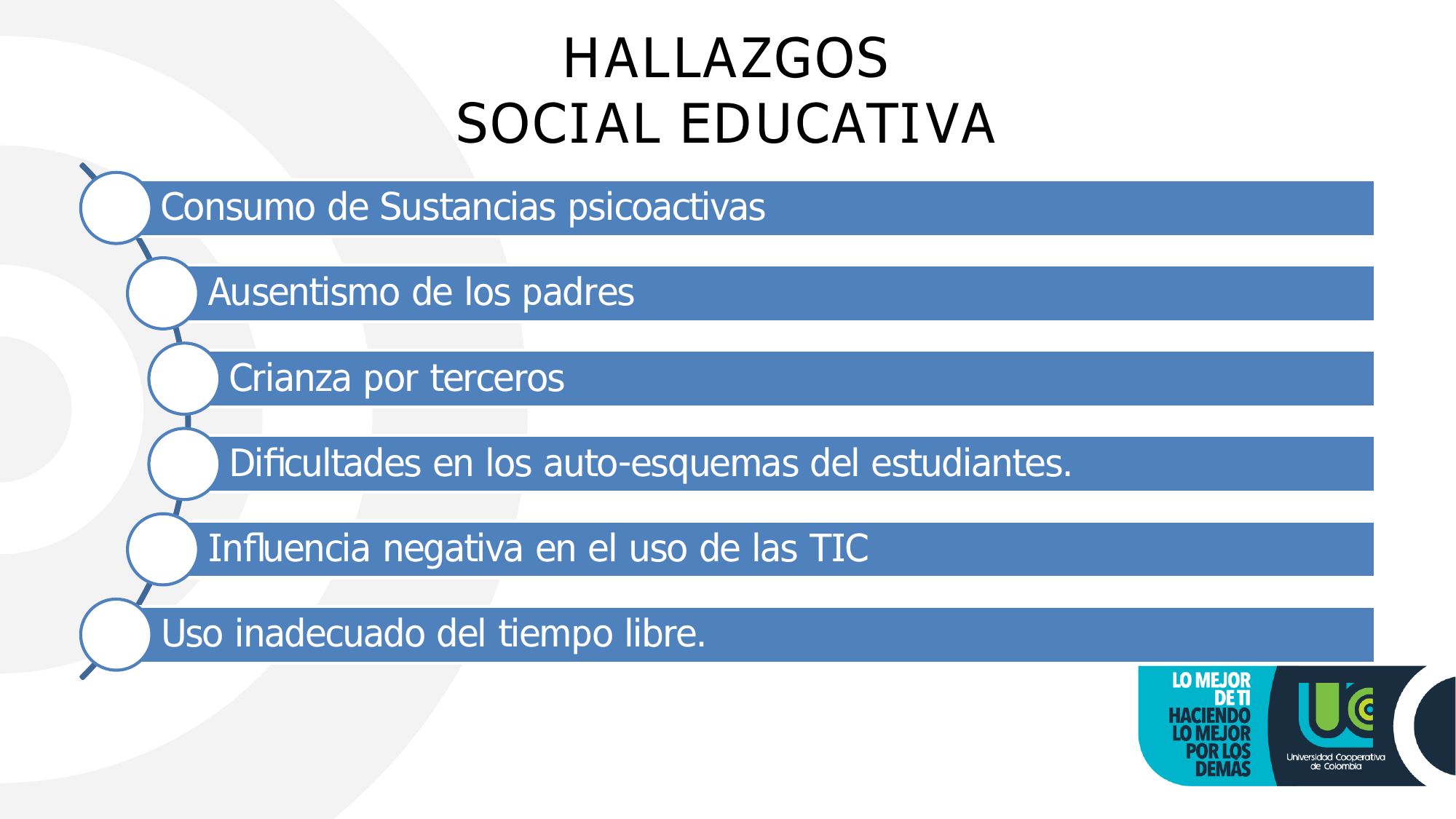

# HALLAZGOS SOCIAL EDUCATIVA
Consumo de Sustancias psicoactivas
Ausentismo de los padres
Crianza por terceros
Dificultades en los auto-esquemas del estudiantes.
Influencia negativa en el uso de las TIC
Uso inadecuado del tiempo libre.